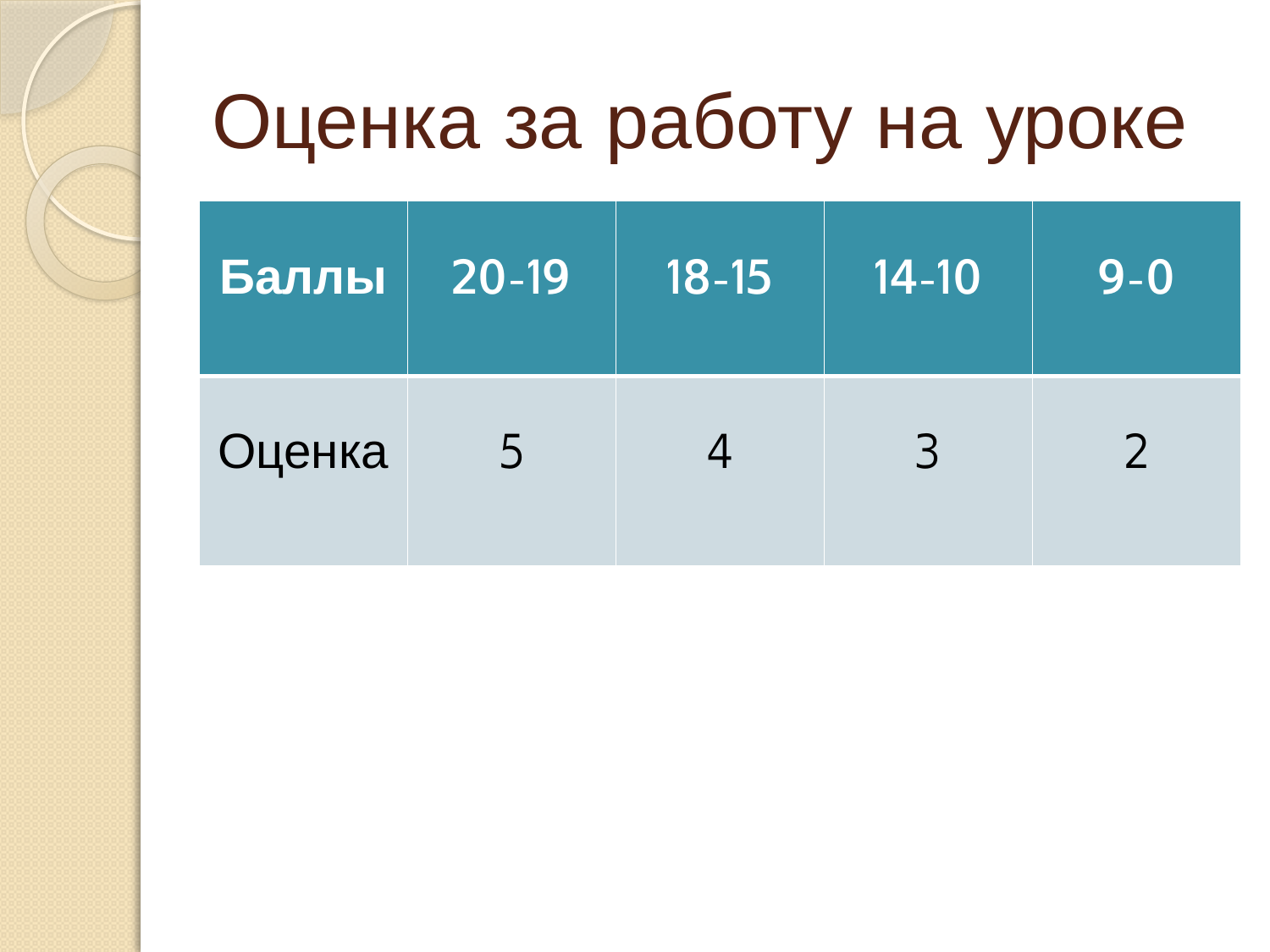

# Оценка за работу на уроке
| Баллы | 20-19 | 18-15 | 14-10 | 9-0 |
| --- | --- | --- | --- | --- |
| Оценка | 5 | 4 | 3 | 2 |